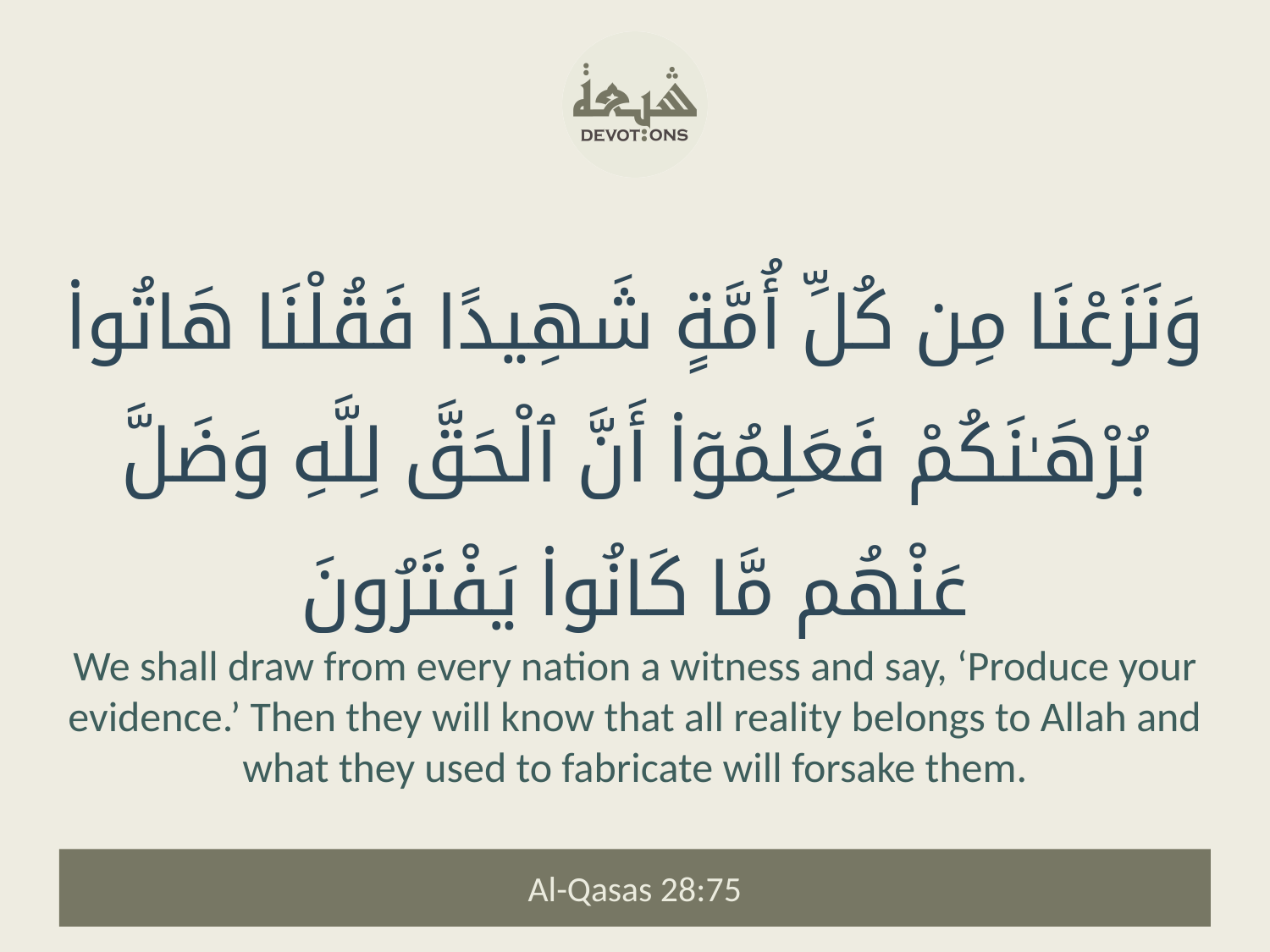

وَنَزَعْنَا مِن كُلِّ أُمَّةٍ شَهِيدًا فَقُلْنَا هَاتُوا۟ بُرْهَـٰنَكُمْ فَعَلِمُوٓا۟ أَنَّ ٱلْحَقَّ لِلَّهِ وَضَلَّ عَنْهُم مَّا كَانُوا۟ يَفْتَرُونَ
We shall draw from every nation a witness and say, ‘Produce your evidence.’ Then they will know that all reality belongs to Allah and what they used to fabricate will forsake them.
Al-Qasas 28:75